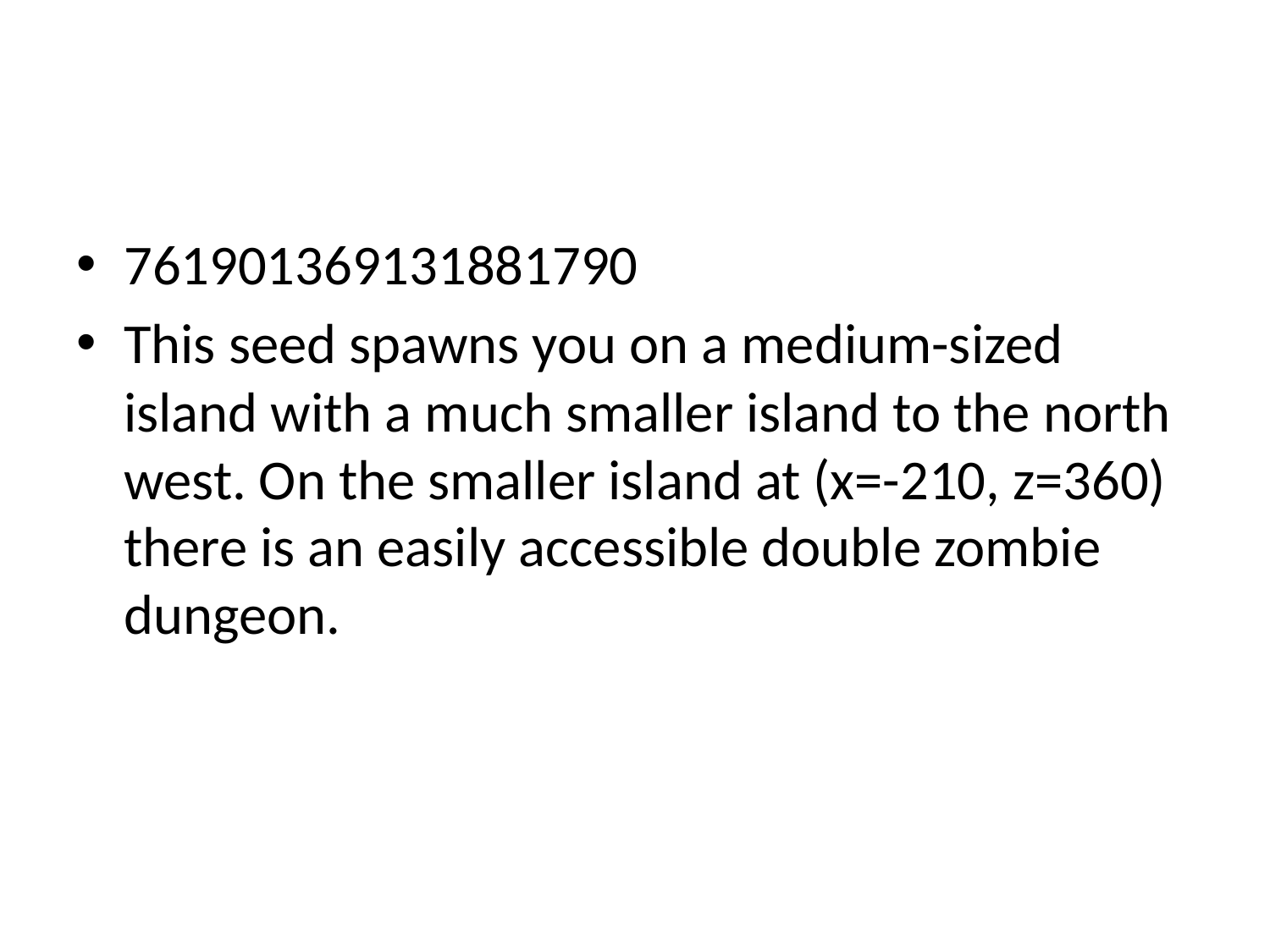

#
761901369131881790
This seed spawns you on a medium-sized island with a much smaller island to the north west. On the smaller island at (x=-210, z=360) there is an easily accessible double zombie dungeon.